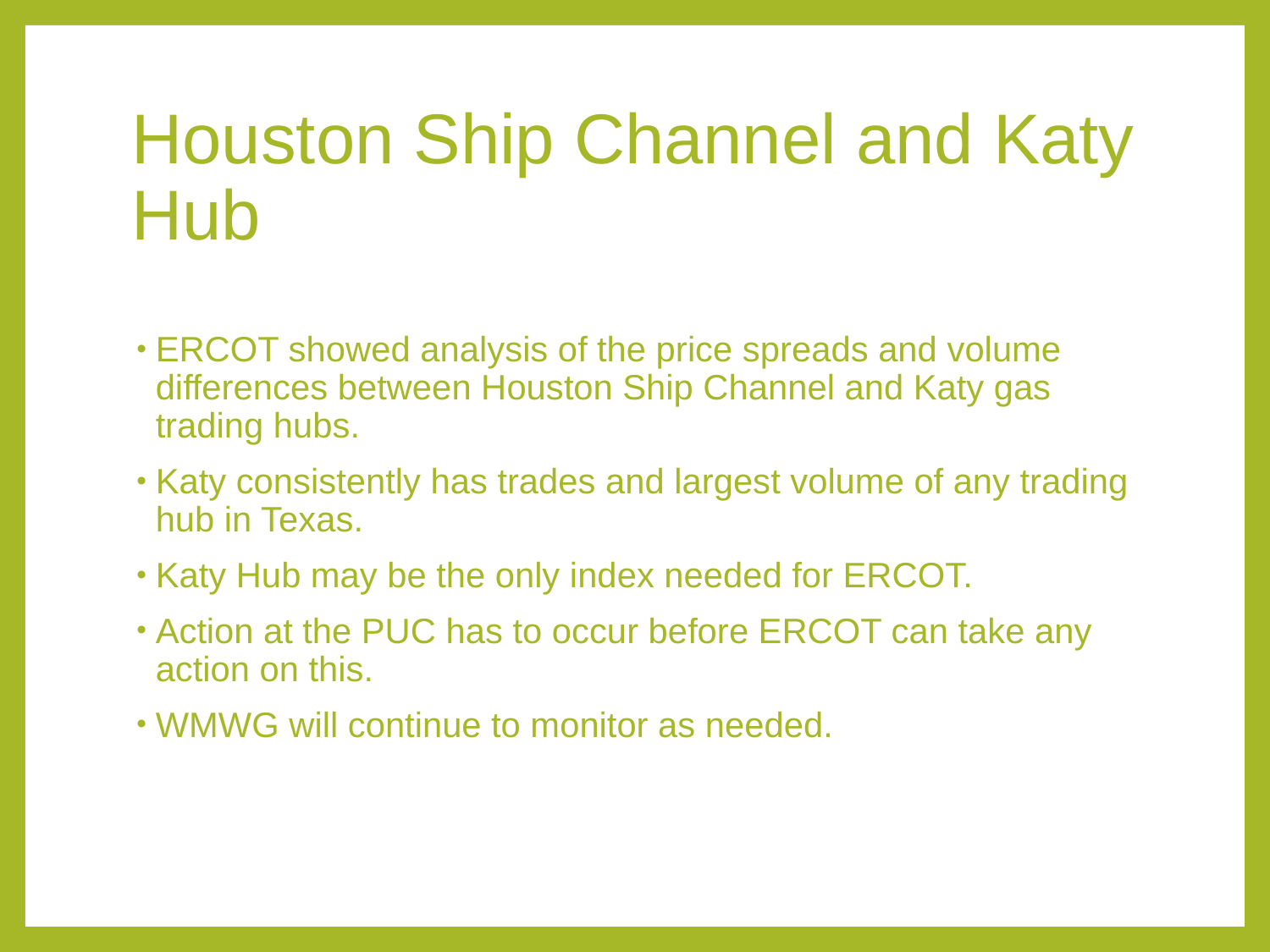

# Houston Ship Channel and Katy Hub
ERCOT showed analysis of the price spreads and volume differences between Houston Ship Channel and Katy gas trading hubs.
Katy consistently has trades and largest volume of any trading hub in Texas.
Katy Hub may be the only index needed for ERCOT.
Action at the PUC has to occur before ERCOT can take any action on this.
WMWG will continue to monitor as needed.